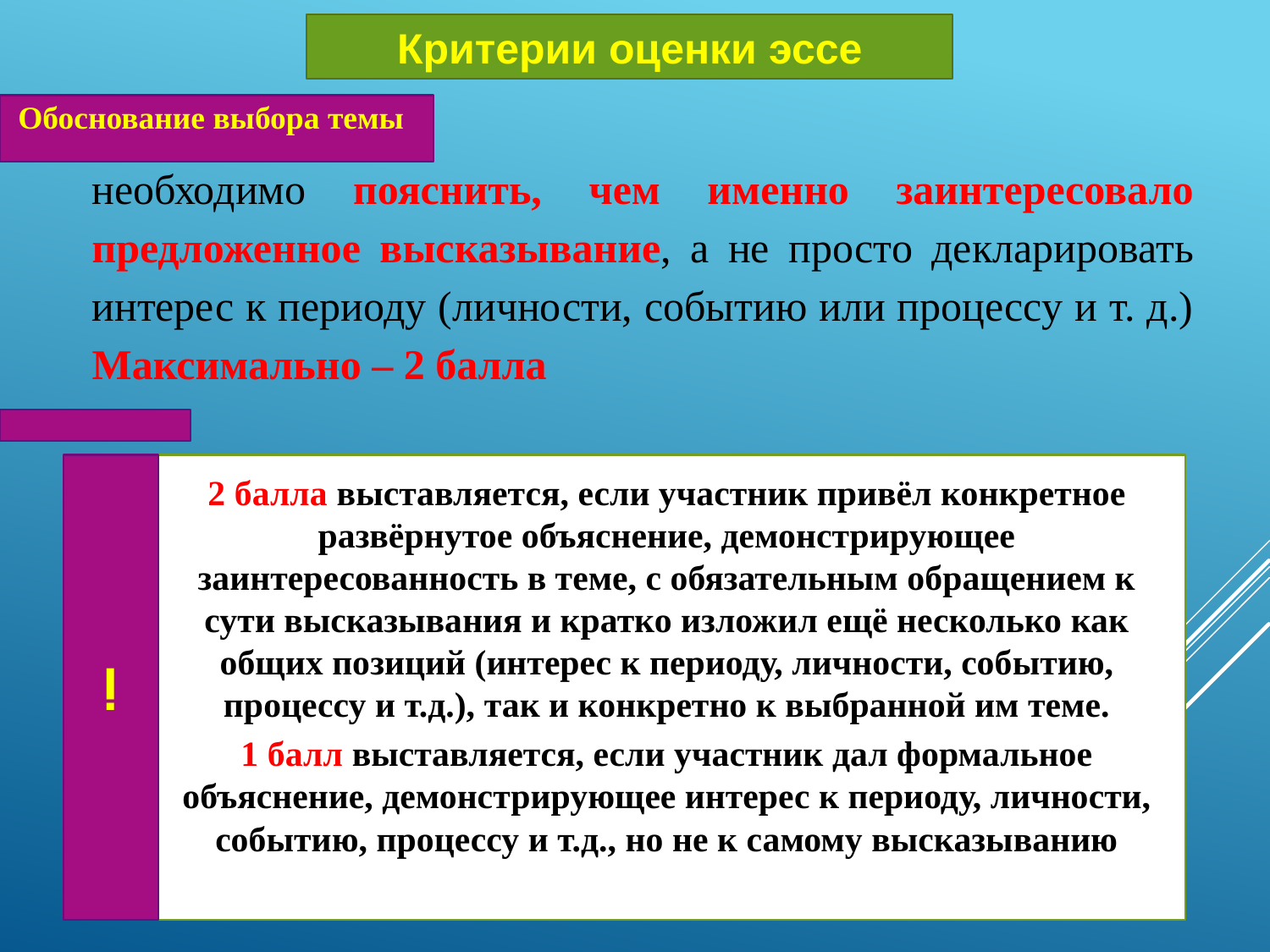

Критерии оценки эссе

Обоснование выбора темы
необходимо пояснить, чем именно заинтересовало предложенное высказывание, а не просто декларировать интерес к периоду (личности, событию или процессу и т. д.) Максимально – 2 балла

!
2 балла выставляется, если участник привёл конкретное развёрнутое объяснение, демонстрирующее заинтересованность в теме, с обязательным обращением к сути высказывания и кратко изложил ещё несколько как общих позиций (интерес к периоду, личности, событию, процессу и т.д.), так и конкретно к выбранной им теме.
1 балл выставляется, если участник дал формальное объяснение, демонстрирующее интерес к периоду, личности, событию, процессу и т.д., но не к самому высказыванию